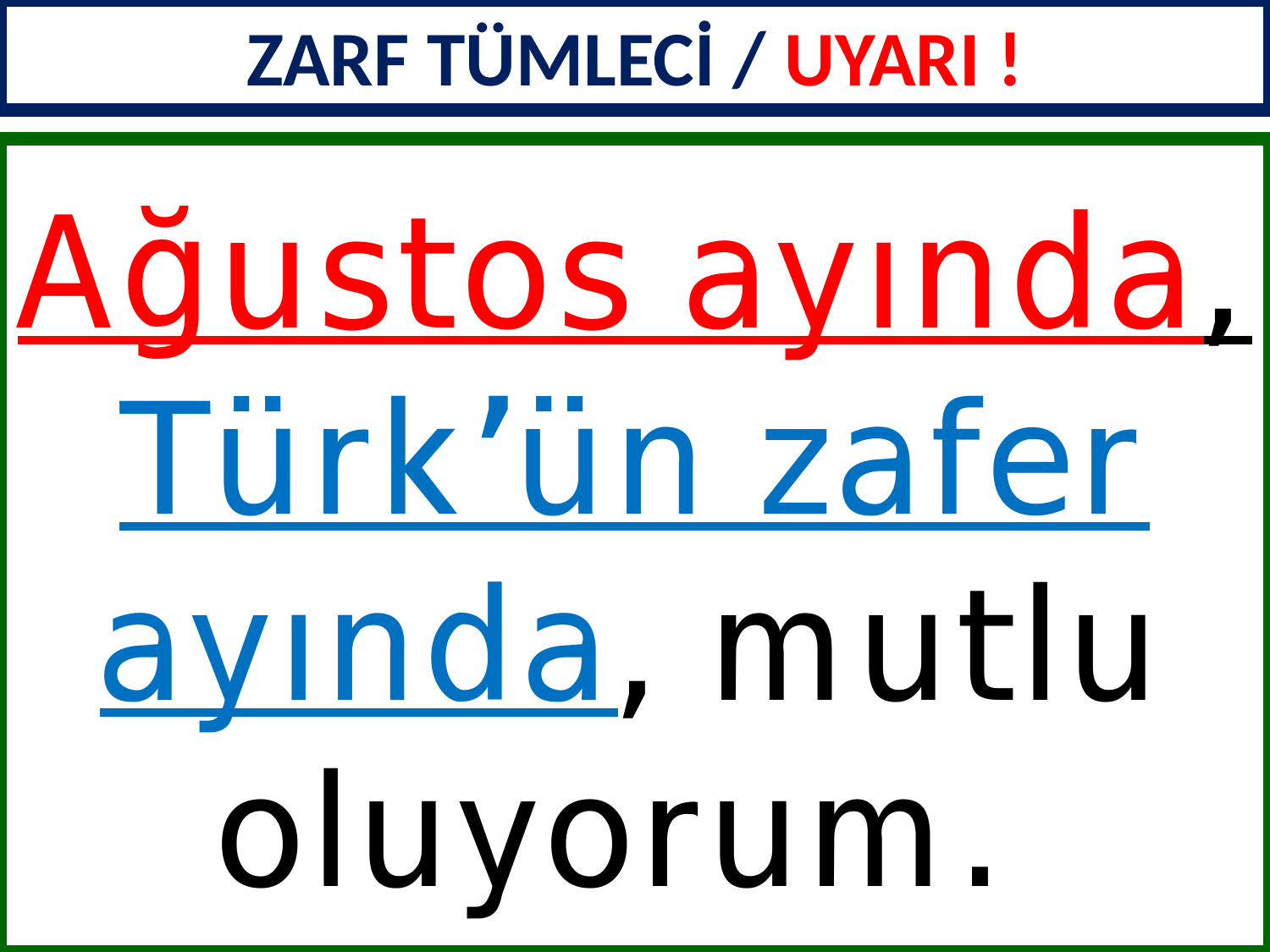

ZARF TÜMLECİ / UYARI !
Ağustos ayında, Türk’ün zafer ayında, mutlu oluyorum.